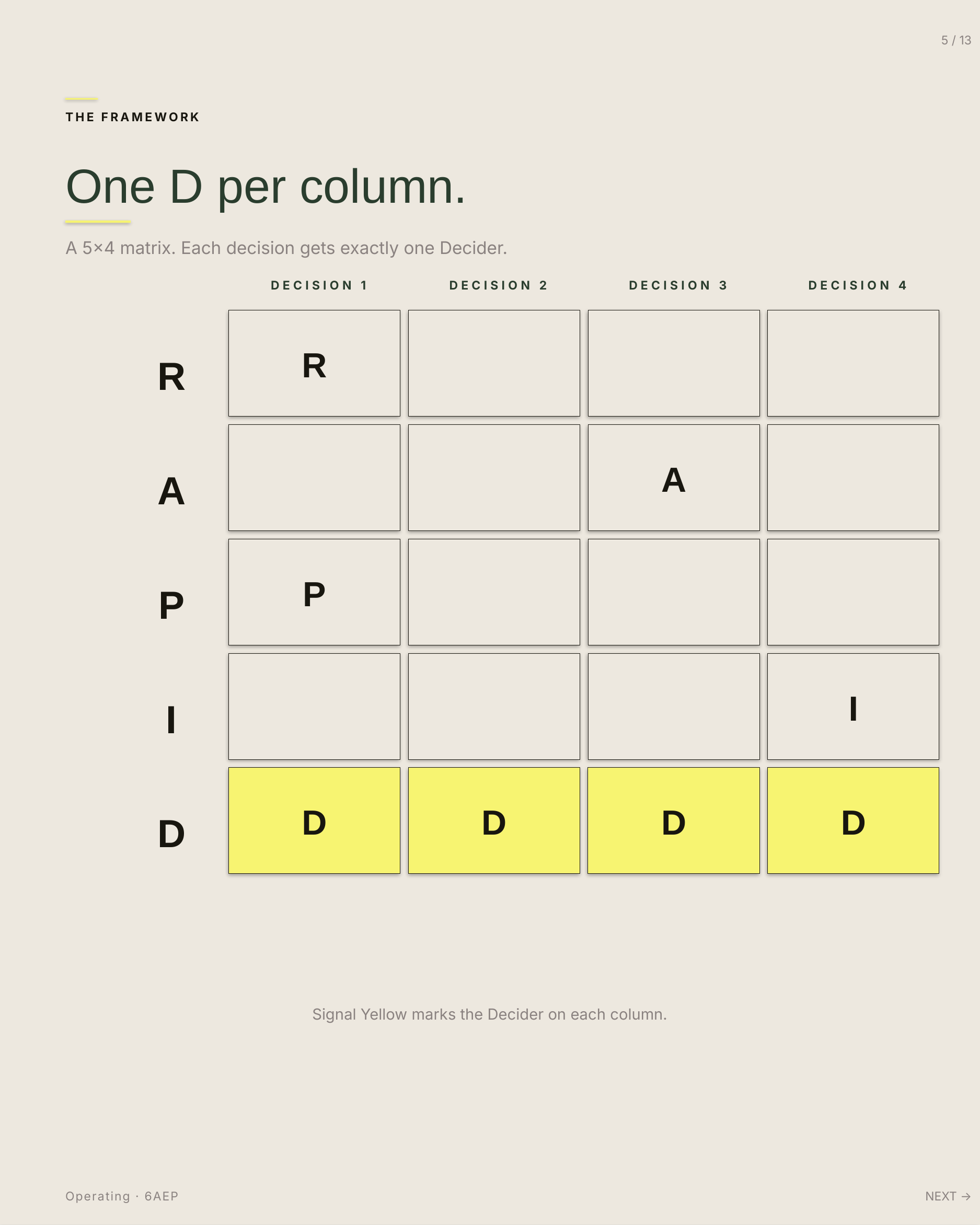

5 / 13

THE FRAMEWORK
One D per column.

A 5x4 matrix. Each decision gets exactly one Decider.
DECISION 1
DECISION 2
DECISION 3
DECISION 4

R
R

A
A

P
P

I
I

D
D
D
D
D
Signal Yellow marks the Decider on each column.
Operating · 6AEP
NEXT →